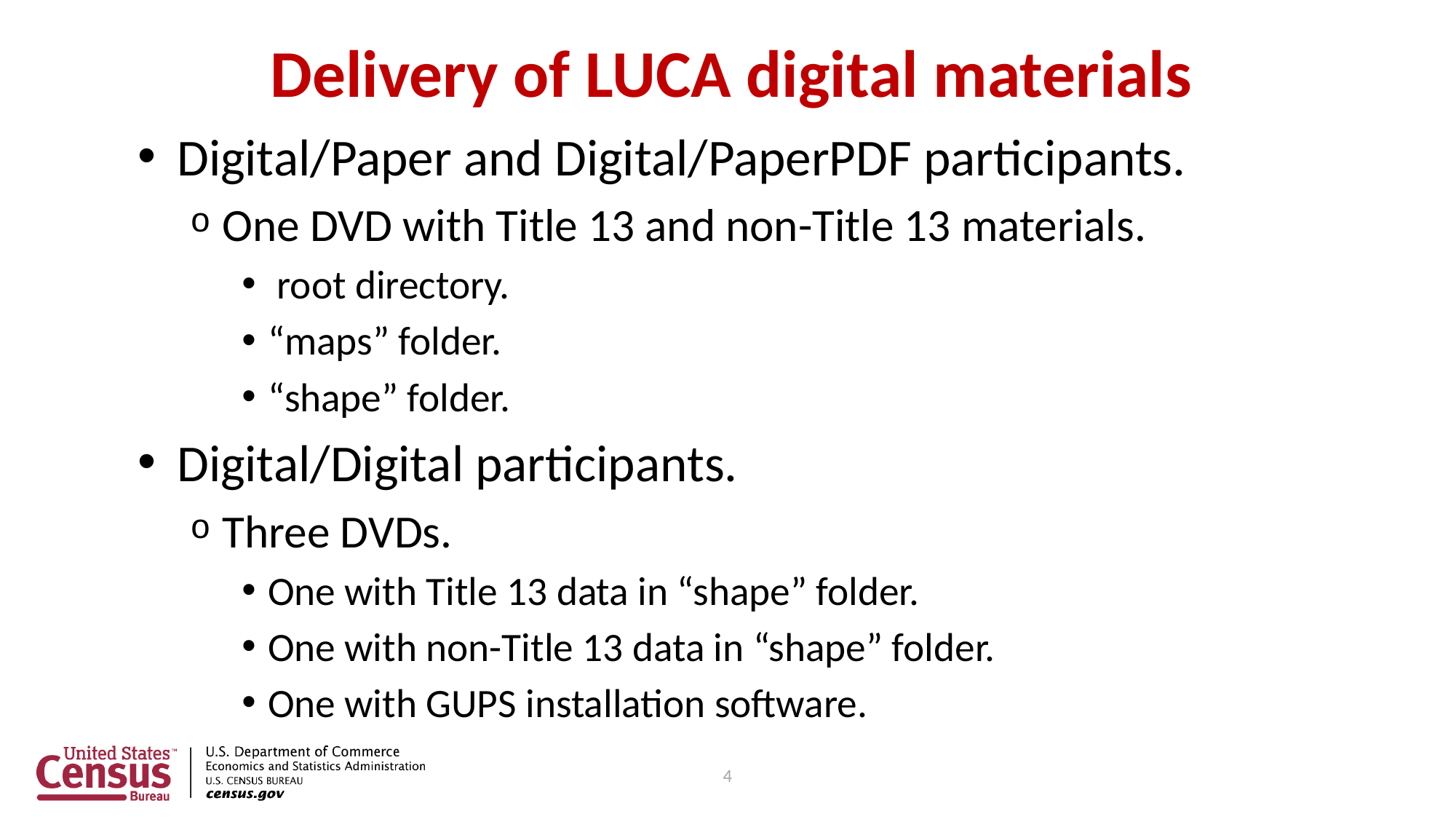

# Delivery of LUCA digital materials
Digital/Paper and Digital/PaperPDF participants.
One DVD with Title 13 and non-Title 13 materials.
 root directory.
“maps” folder.
“shape” folder.
Digital/Digital participants.
Three DVDs.
One with Title 13 data in “shape” folder.
One with non-Title 13 data in “shape” folder.
One with GUPS installation software.

4